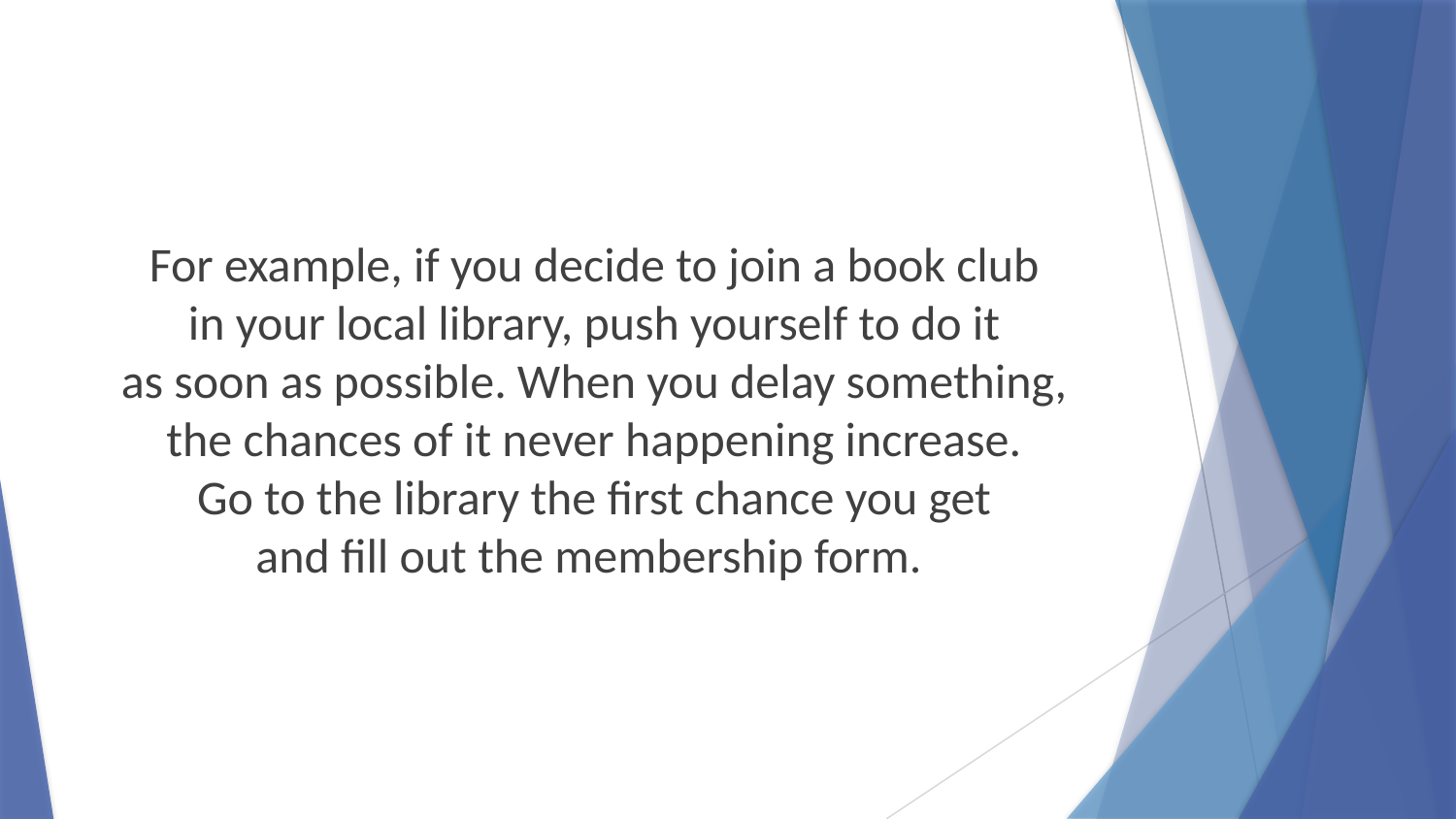

For example, if you decide to join a book club
in your local library, push yourself to do it
as soon as possible. When you delay something,
the chances of it never happening increase.
Go to the library the first chance you get
and fill out the membership form.